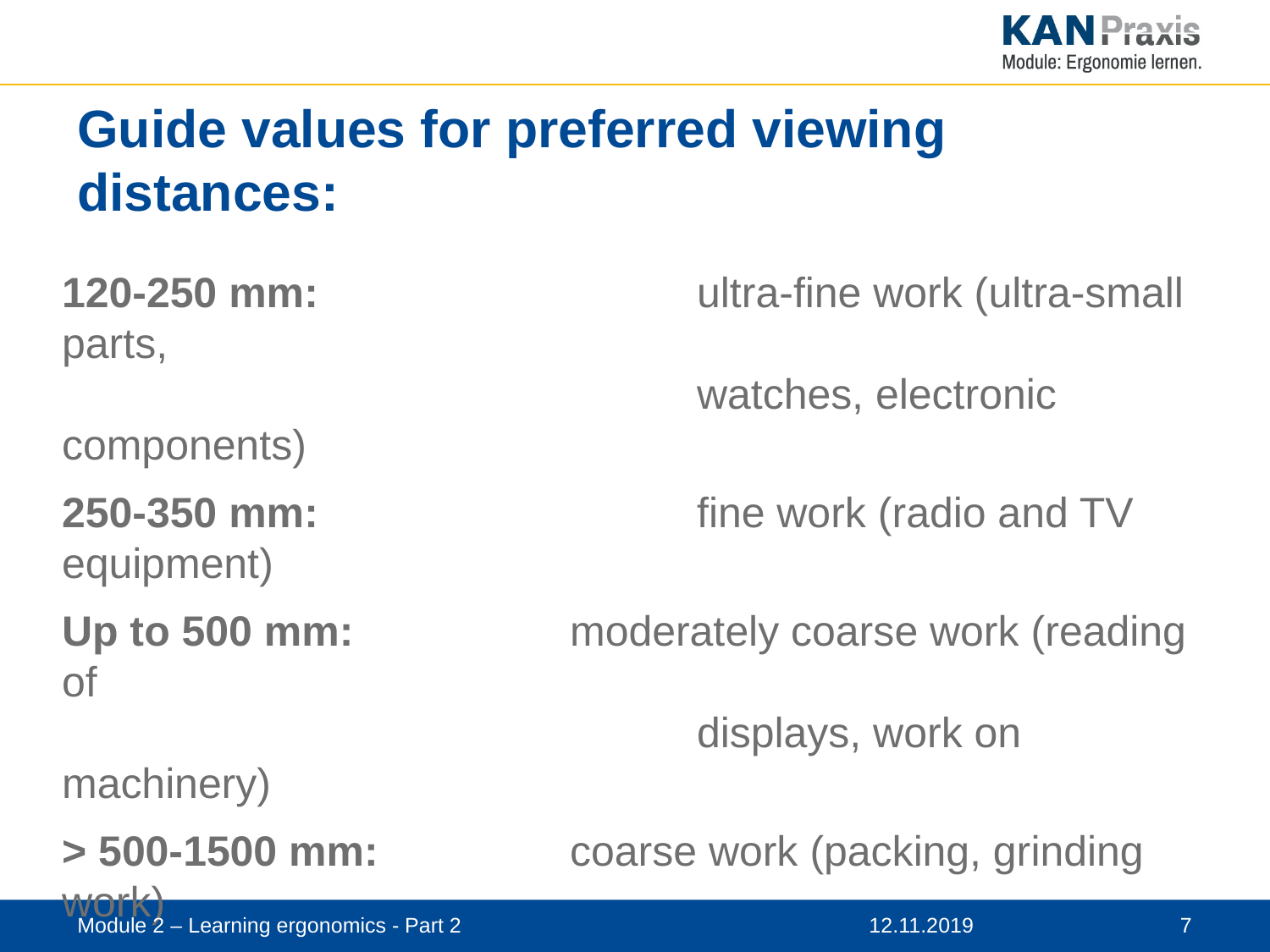

# Guide values for preferred viewing distances:
120-250 mm: 				ultra-fine work (ultra-small parts,
				watches, electronic components)
250-350 mm: 				fine work (radio and TV equipment)
Up to 500 mm:		moderately coarse work (reading of
		 		displays, work on machinery)
> 500-1500 mm:		coarse work (packing, grinding work)
> 1500 mm: 				distance vision

Module 2 – Learning ergonomics - Part 2
12.11.2019
 7